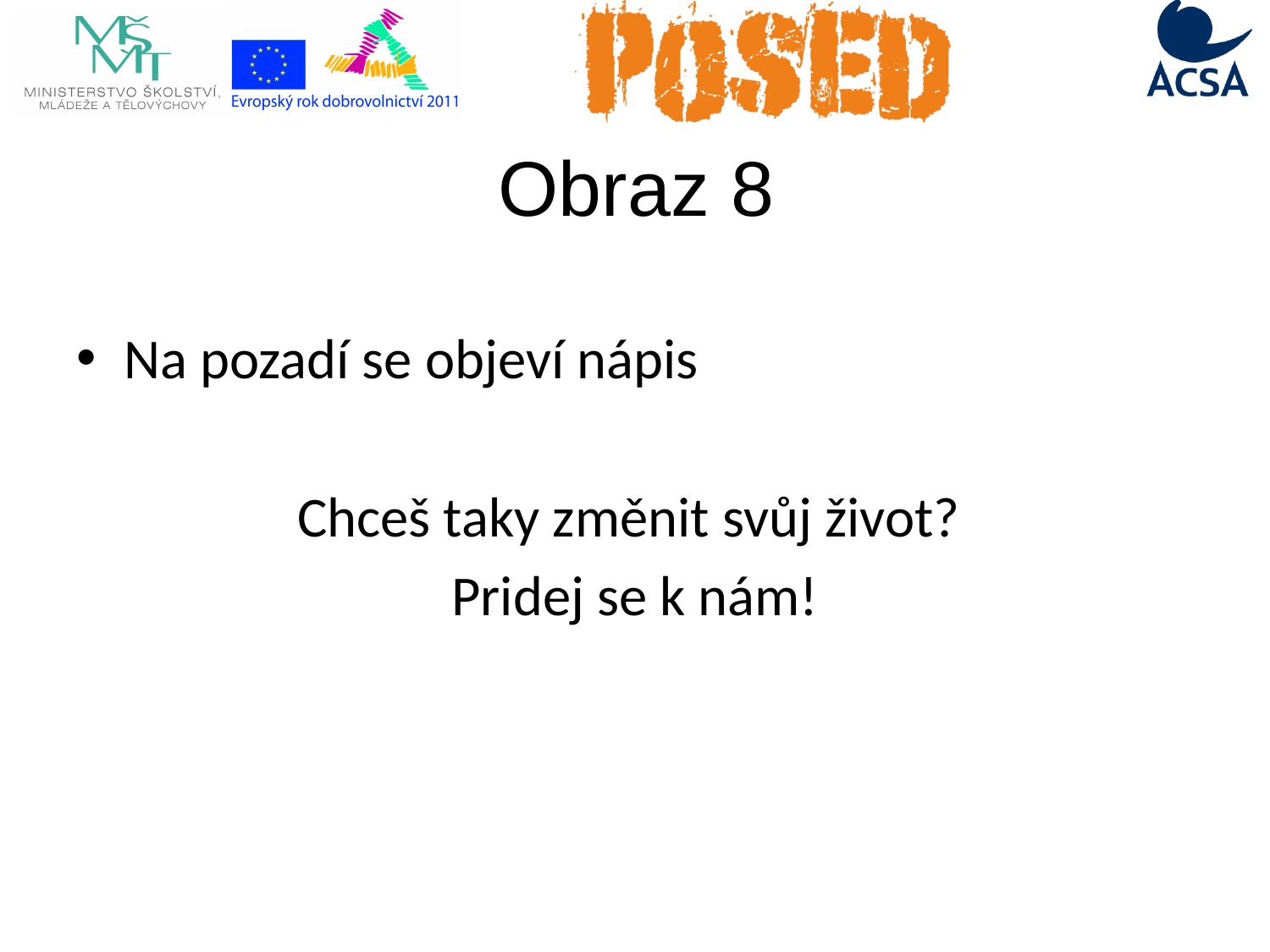

Obraz 8
Na pozadí se objeví nápis

Chceš taky změnit svůj život?
Pridej se k nám!